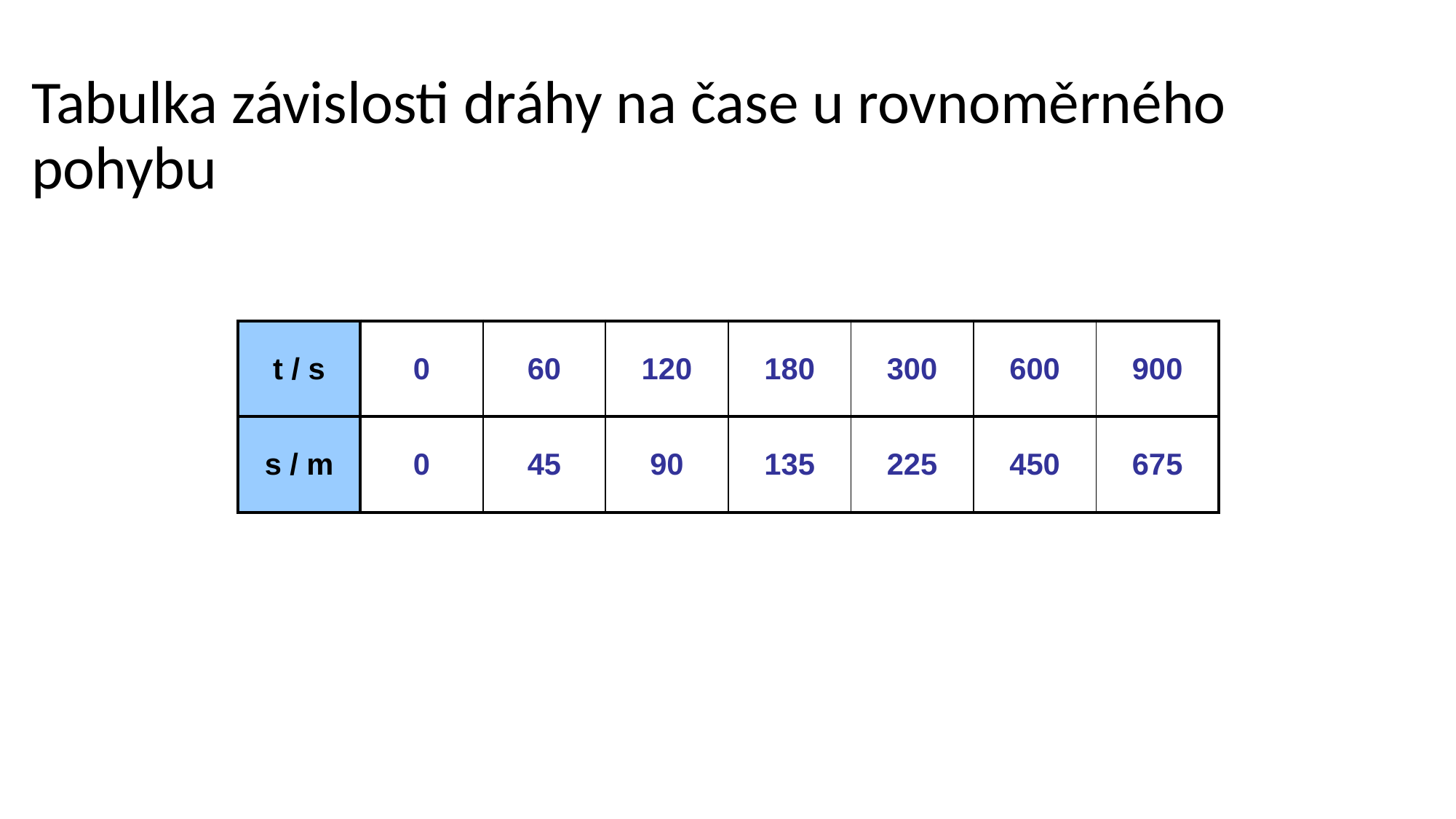

# Tabulka závislosti dráhy na čase u rovnoměrného pohybu
| t / s | 0 | 60 | 120 | 180 | 300 | 600 | 900 |
| --- | --- | --- | --- | --- | --- | --- | --- |
| s / m | 0 | 45 | 90 | 135 | 225 | 450 | 675 |